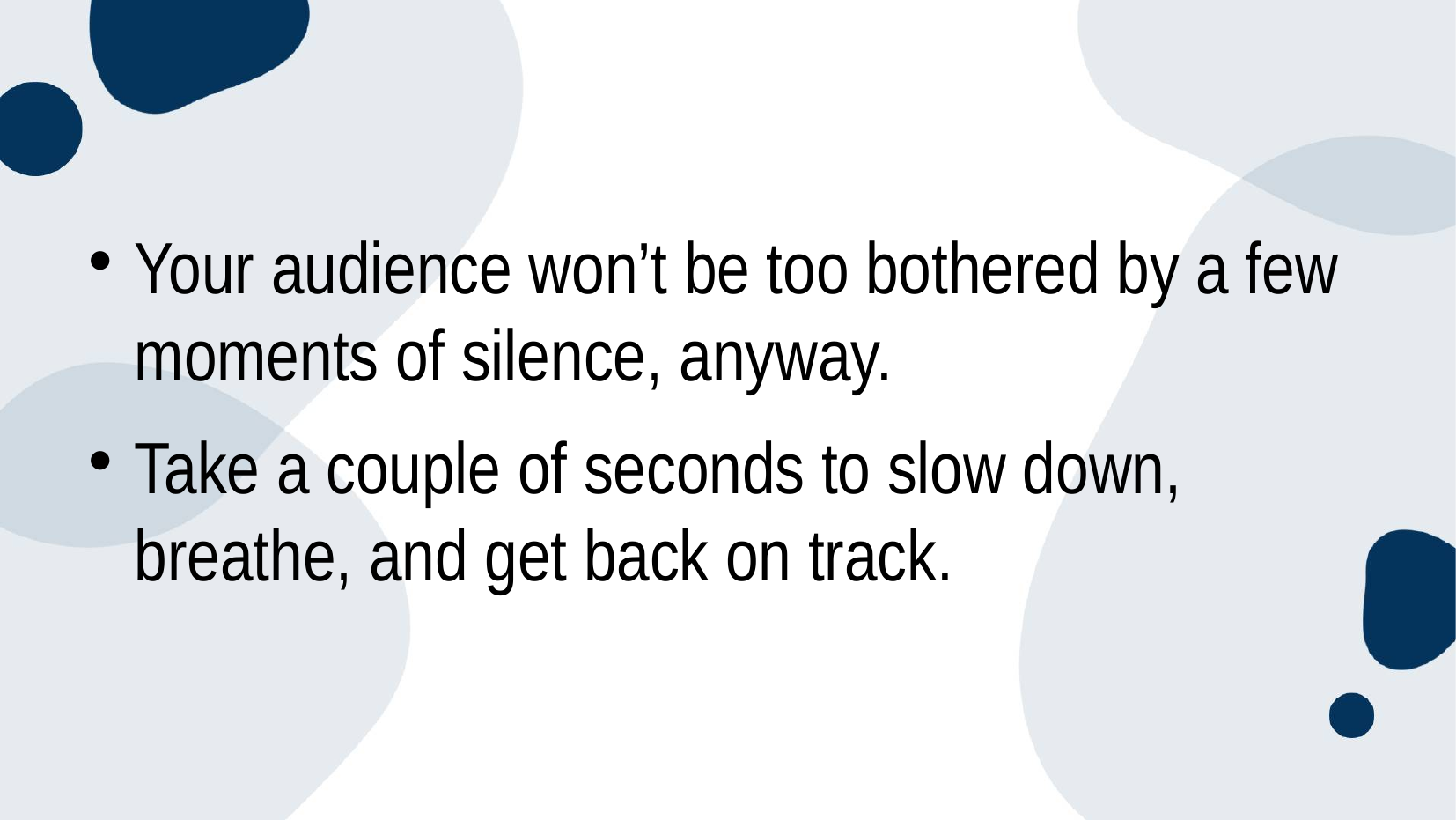

#
Your audience won’t be too bothered by a few moments of silence, anyway.
Take a couple of seconds to slow down, breathe, and get back on track.